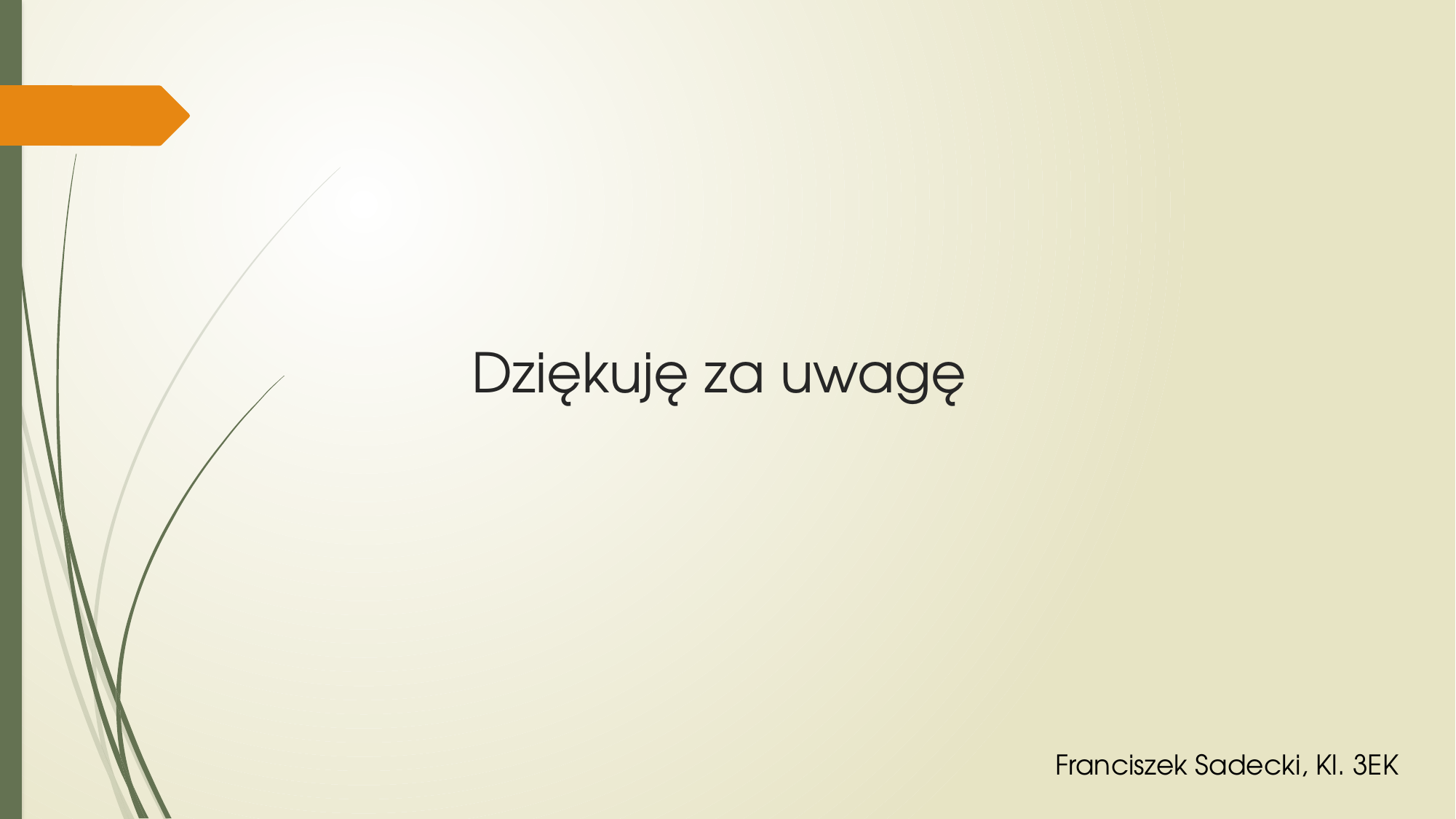

# Dziękuję za uwagę
Franciszek Sadecki, Kl. 3EK